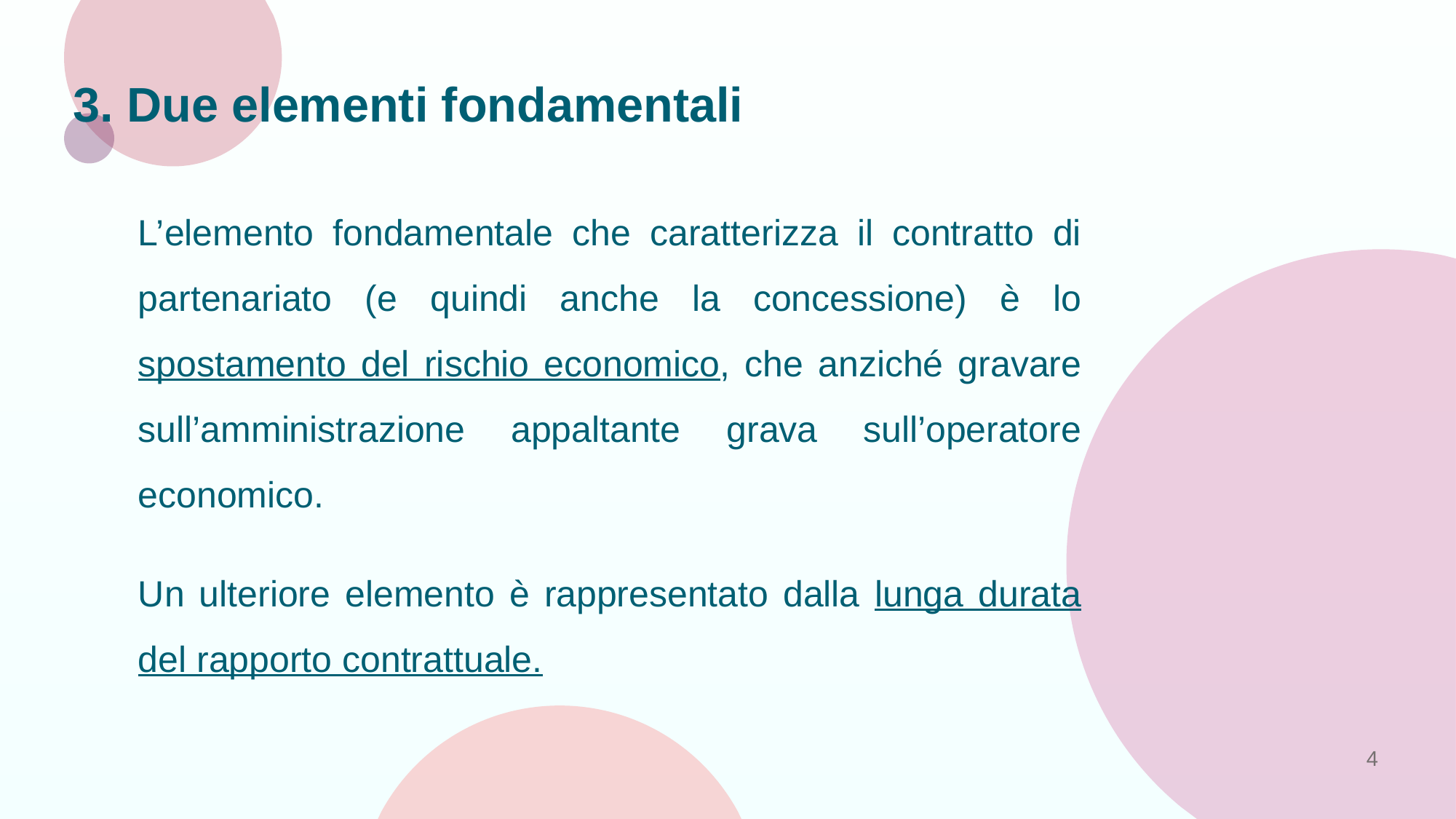

# 3. Due elementi fondamentali
L’elemento fondamentale che caratterizza il contratto di partenariato (e quindi anche la concessione) è lo spostamento del rischio economico, che anziché gravare sull’amministrazione appaltante grava sull’operatore economico.
Un ulteriore elemento è rappresentato dalla lunga durata del rapporto contrattuale.
4